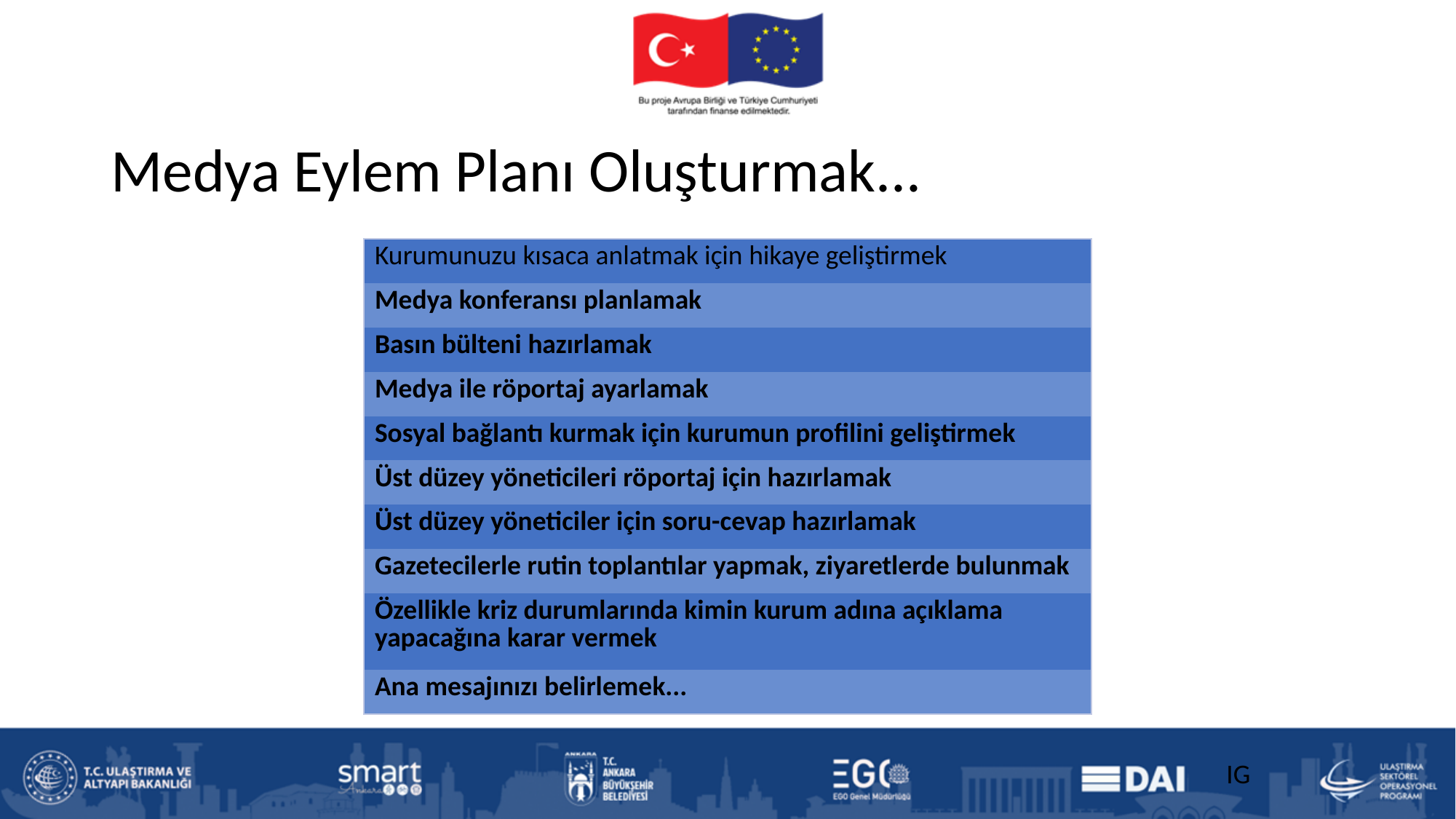

# Medya Eylem Planı Oluşturmak...
| Kurumunuzu kısaca anlatmak için hikaye geliştirmek |
| --- |
| Medya konferansı planlamak |
| Basın bülteni hazırlamak |
| Medya ile röportaj ayarlamak |
| Sosyal bağlantı kurmak için kurumun profilini geliştirmek |
| Üst düzey yöneticileri röportaj için hazırlamak |
| Üst düzey yöneticiler için soru-cevap hazırlamak |
| Gazetecilerle rutin toplantılar yapmak, ziyaretlerde bulunmak |
| Özellikle kriz durumlarında kimin kurum adına açıklama yapacağına karar vermek |
| Ana mesajınızı belirlemek... |
IG